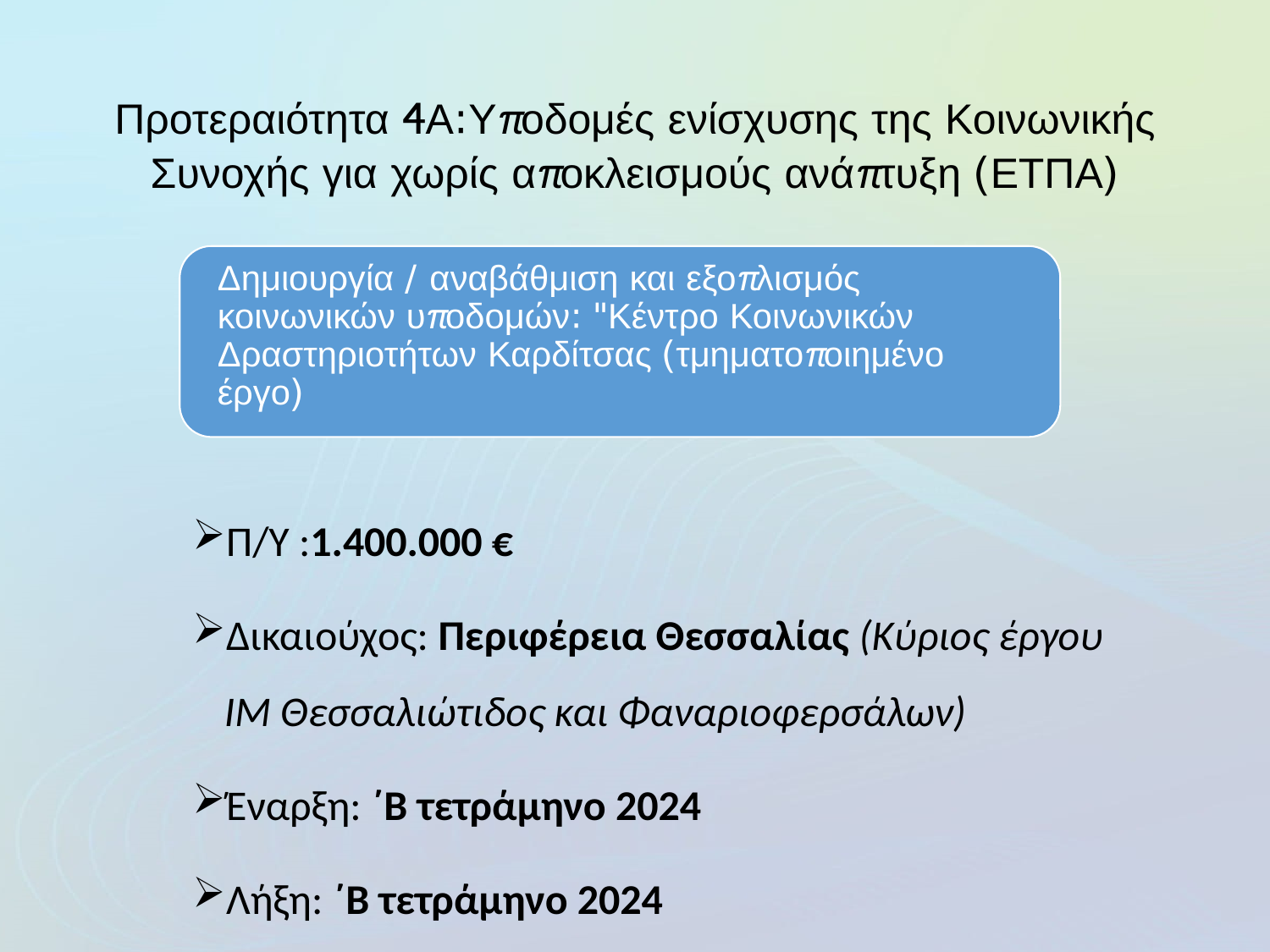

# Προτεραιότητα 4Α:Υποδομές ενίσχυσης της Κοινωνικής Συνοχής για χωρίς αποκλεισμούς ανάπτυξη (ΕΤΠΑ)

Δημιουργία / αναβάθμιση και εξοπλισμός κοινωνικών υποδομών: "Κέντρο Κοινωνικών Δραστηριοτήτων Καρδίτσας (τμηματοποιημένο έργο)
Π/Υ :1.400.000 €
Δικαιούχος: Περιφέρεια Θεσσαλίας (Κύριος έργου ΙΜ Θεσσαλιώτιδος και Φαναριοφερσάλων)
Έναρξη: ΄Β τετράμηνο 2024
Λήξη: ΄Β τετράμηνο 2024